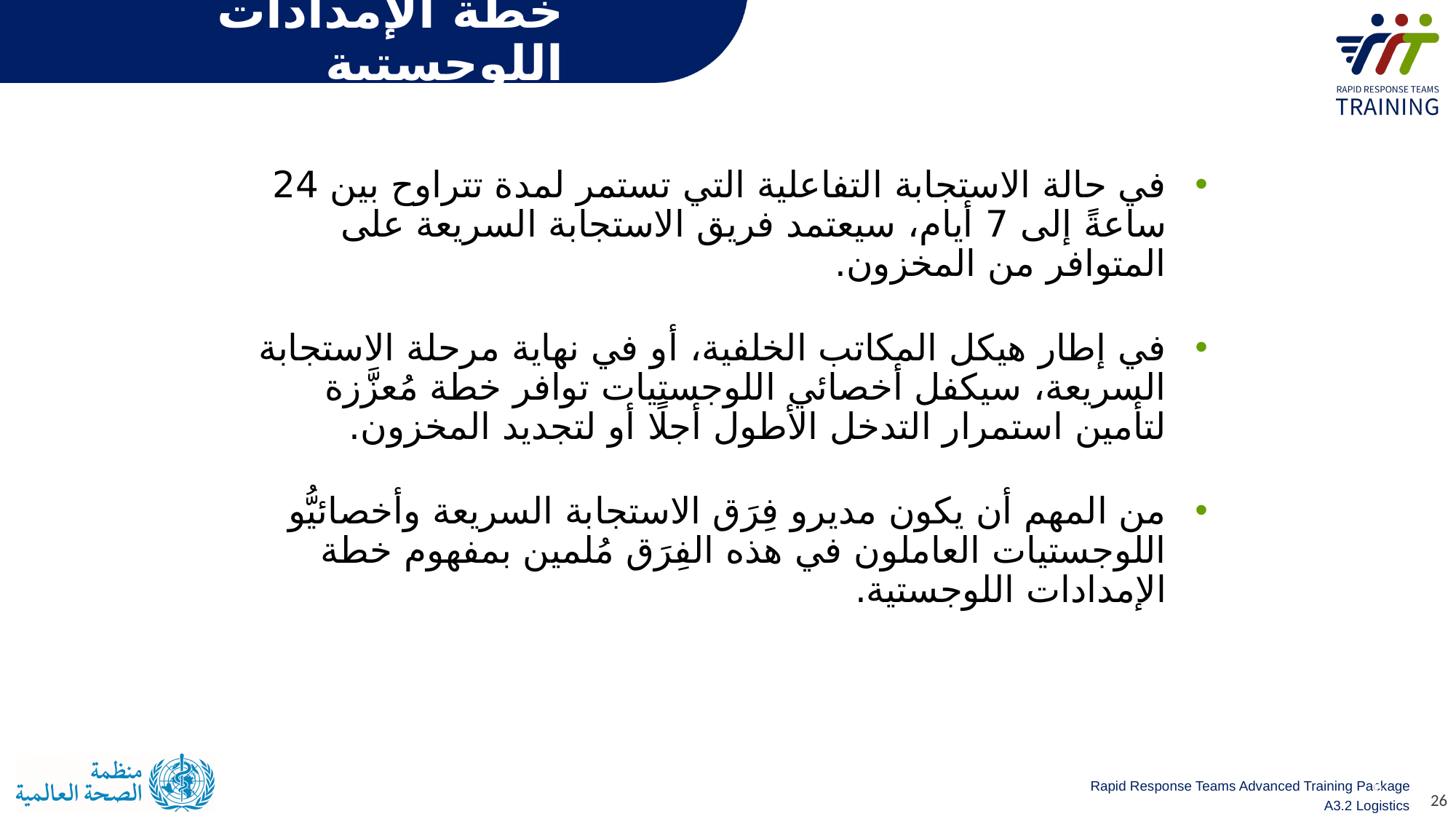

# خطة الإمدادات اللوجستية
في حالة الاستجابة التفاعلية التي تستمر لمدة تتراوح بين 24 ساعةً إلى 7 أيام، سيعتمد فريق الاستجابة السريعة على المتوافر من المخزون.

في إطار هيكل المكاتب الخلفية، أو في نهاية مرحلة الاستجابة السريعة، سيكفل أخصائي اللوجستيات توافر خطة مُعزَّزة لتأمين استمرار التدخل الأطول أجلًا أو لتجديد المخزون.

من المهم أن يكون مديرو فِرَق الاستجابة السريعة وأخصائيُّو اللوجستيات العاملون في هذه الفِرَق مُلمين بمفهوم خطة الإمدادات اللوجستية.
26